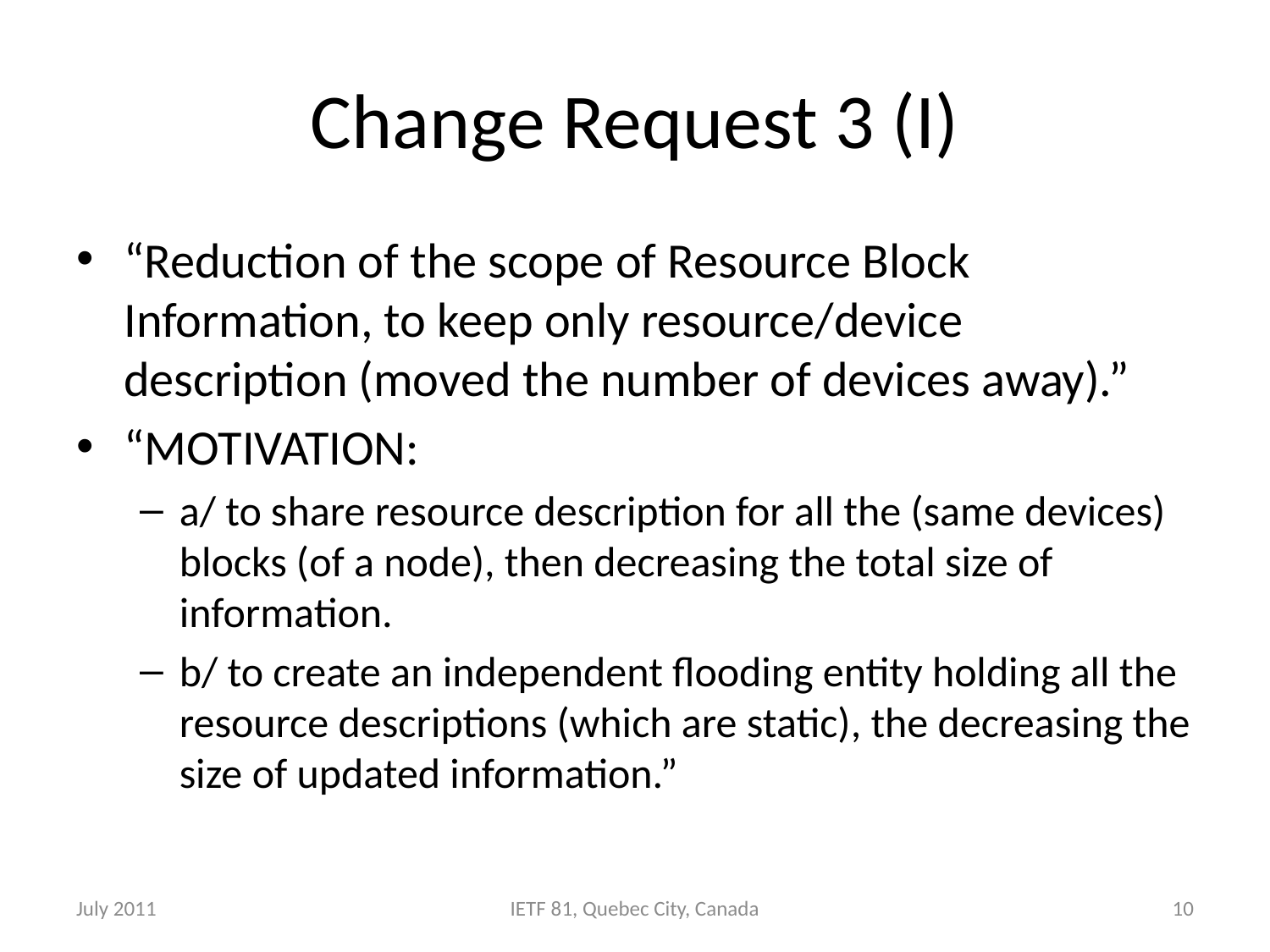

# Change Request 3 (I)
“Reduction of the scope of Resource Block Information, to keep only resource/device description (moved the number of devices away).”
“MOTIVATION:
a/ to share resource description for all the (same devices) blocks (of a node), then decreasing the total size of information.
b/ to create an independent flooding entity holding all the resource descriptions (which are static), the decreasing the size of updated information.”
July 2011
IETF 81, Quebec City, Canada
10